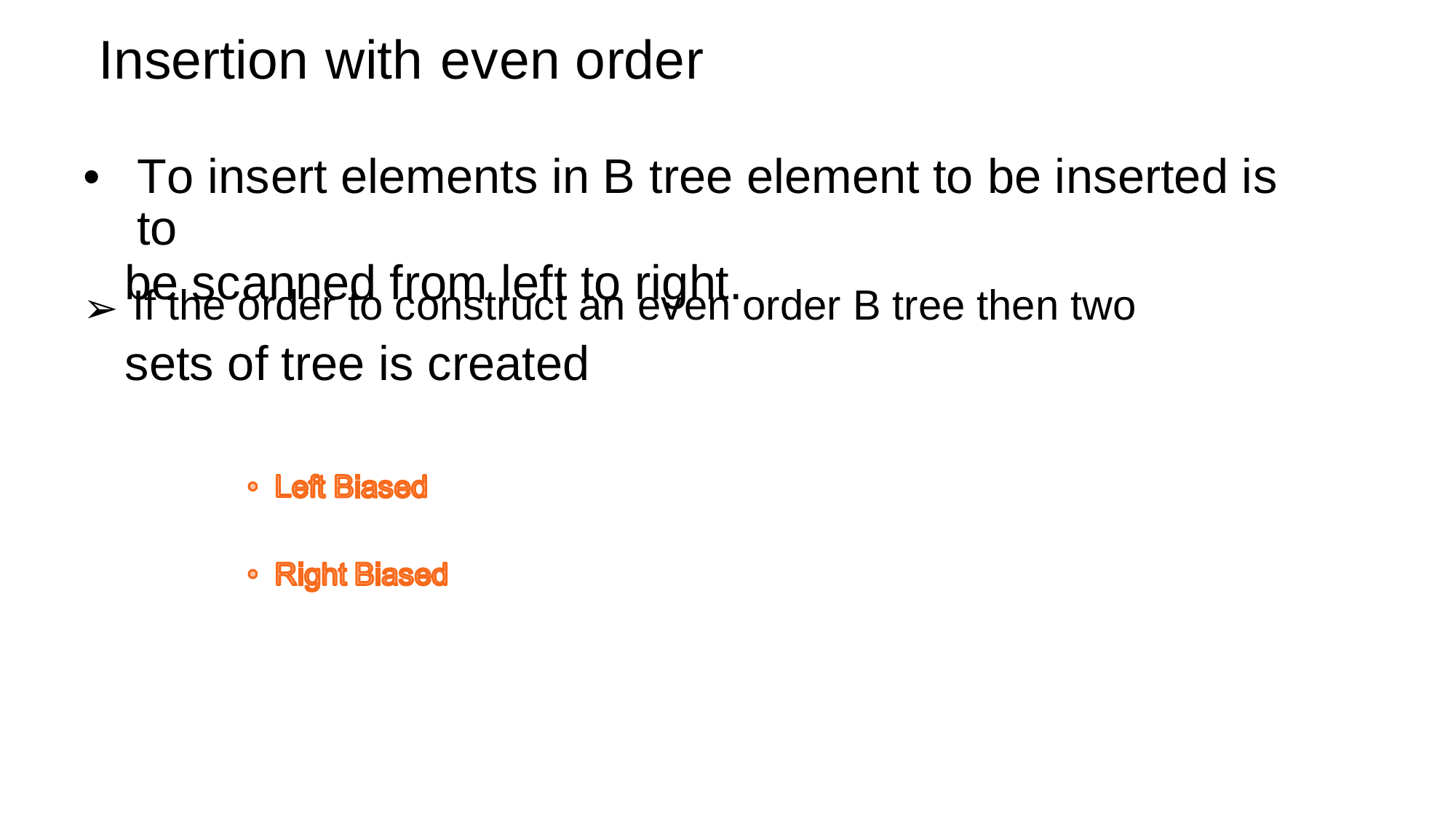

Insertion with even order
•
To insert elements in B tree element to be inserted is to
be scanned from left to right.
➢ If the order to construct an even order B tree then two
sets of tree is created